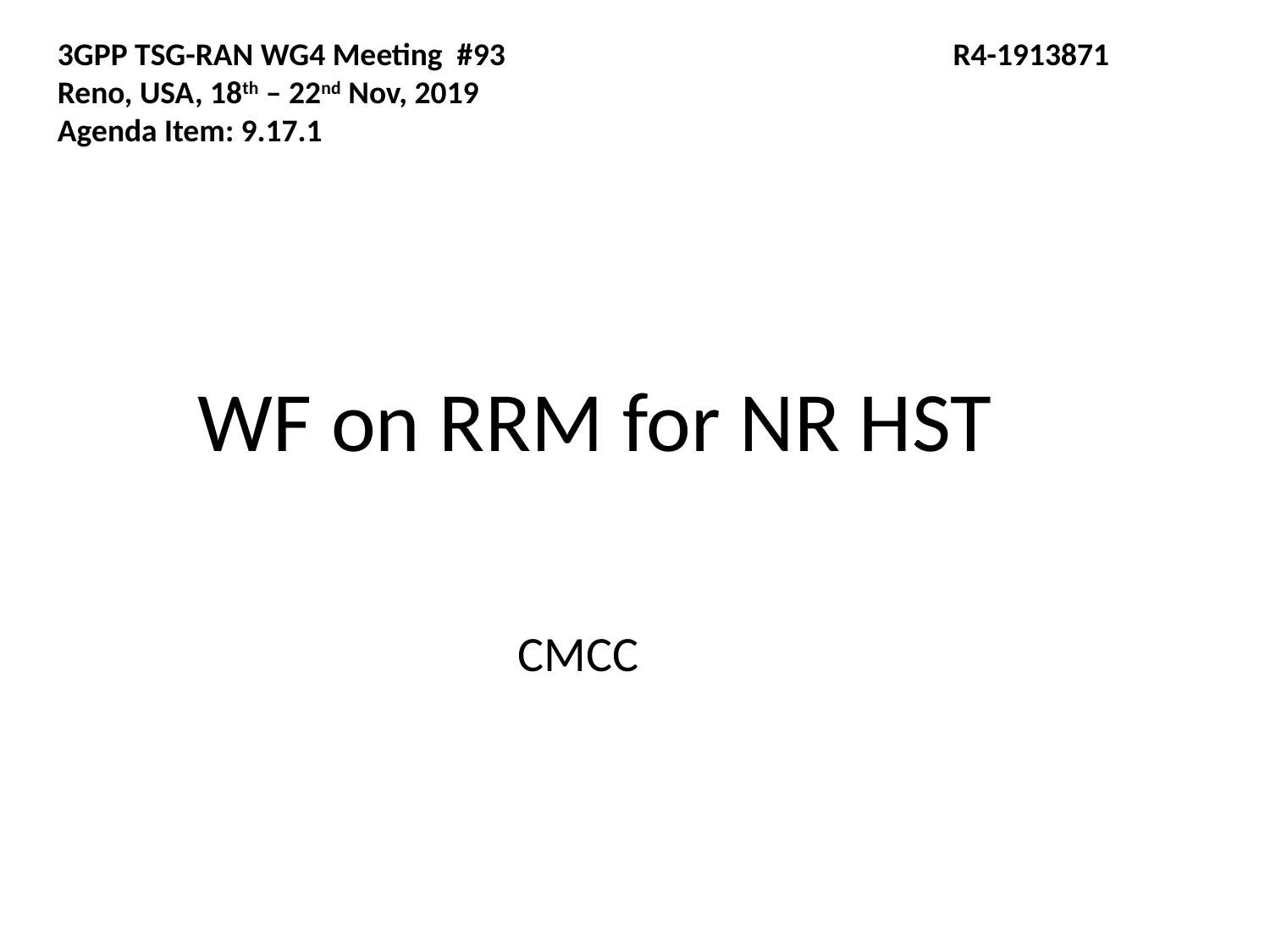

3GPP TSG-RAN WG4 Meeting  #93	                                                      R4-1913871
Reno, USA, 18th – 22nd Nov, 2019
Agenda Item: 9.17.1
WF on RRM for NR HST
CMCC